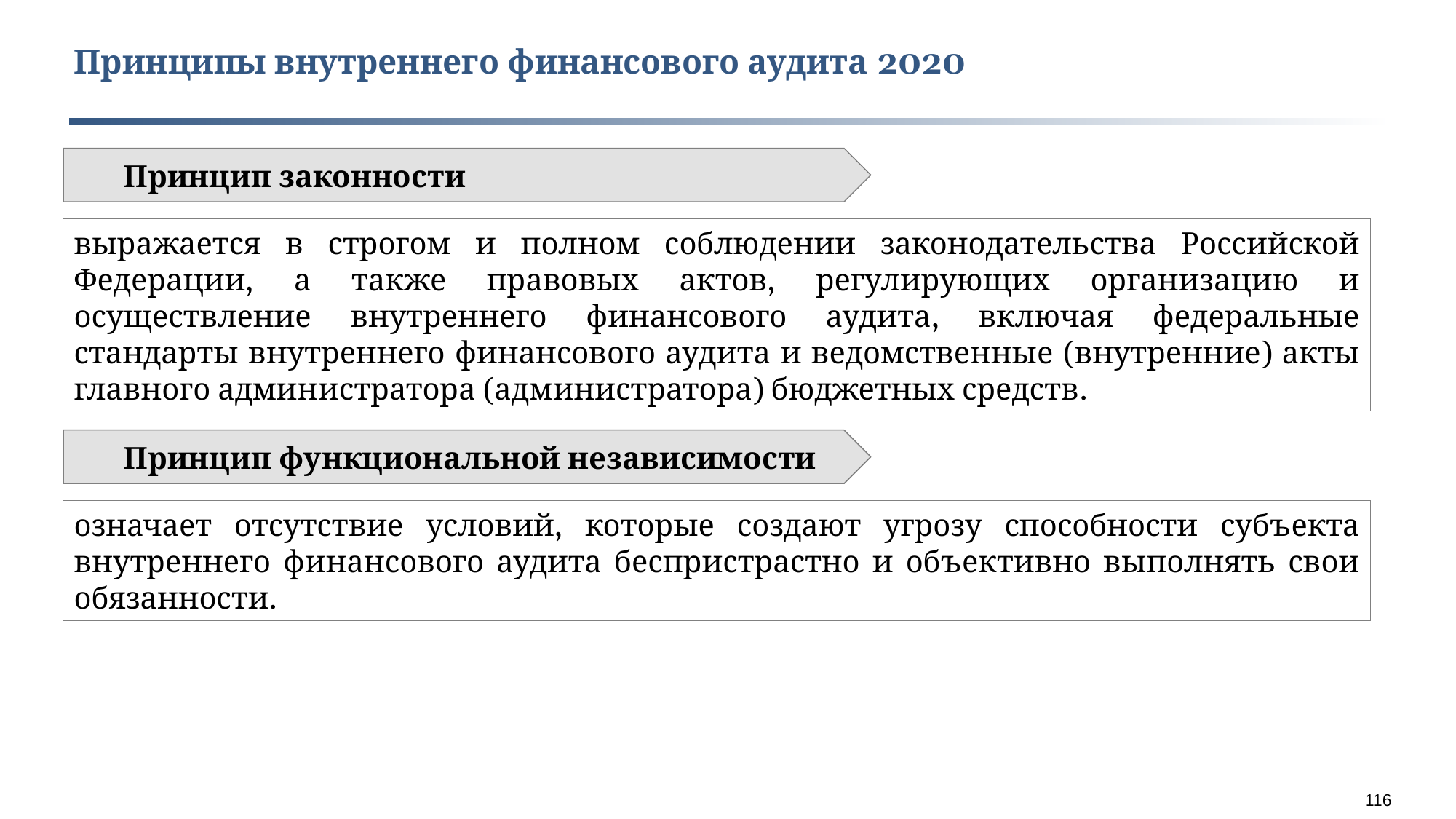

Принципы внутреннего финансового аудита 2020
Принцип законности
выражается в строгом и полном соблюдении законодательства Российской Федерации, а также правовых актов, регулирующих организацию и осуществление внутреннего финансового аудита, включая федеральные стандарты внутреннего финансового аудита и ведомственные (внутренние) акты главного администратора (администратора) бюджетных средств.
Принцип функциональной независимости
означает отсутствие условий, которые создают угрозу способности субъекта внутреннего финансового аудита беспристрастно и объективно выполнять свои обязанности.